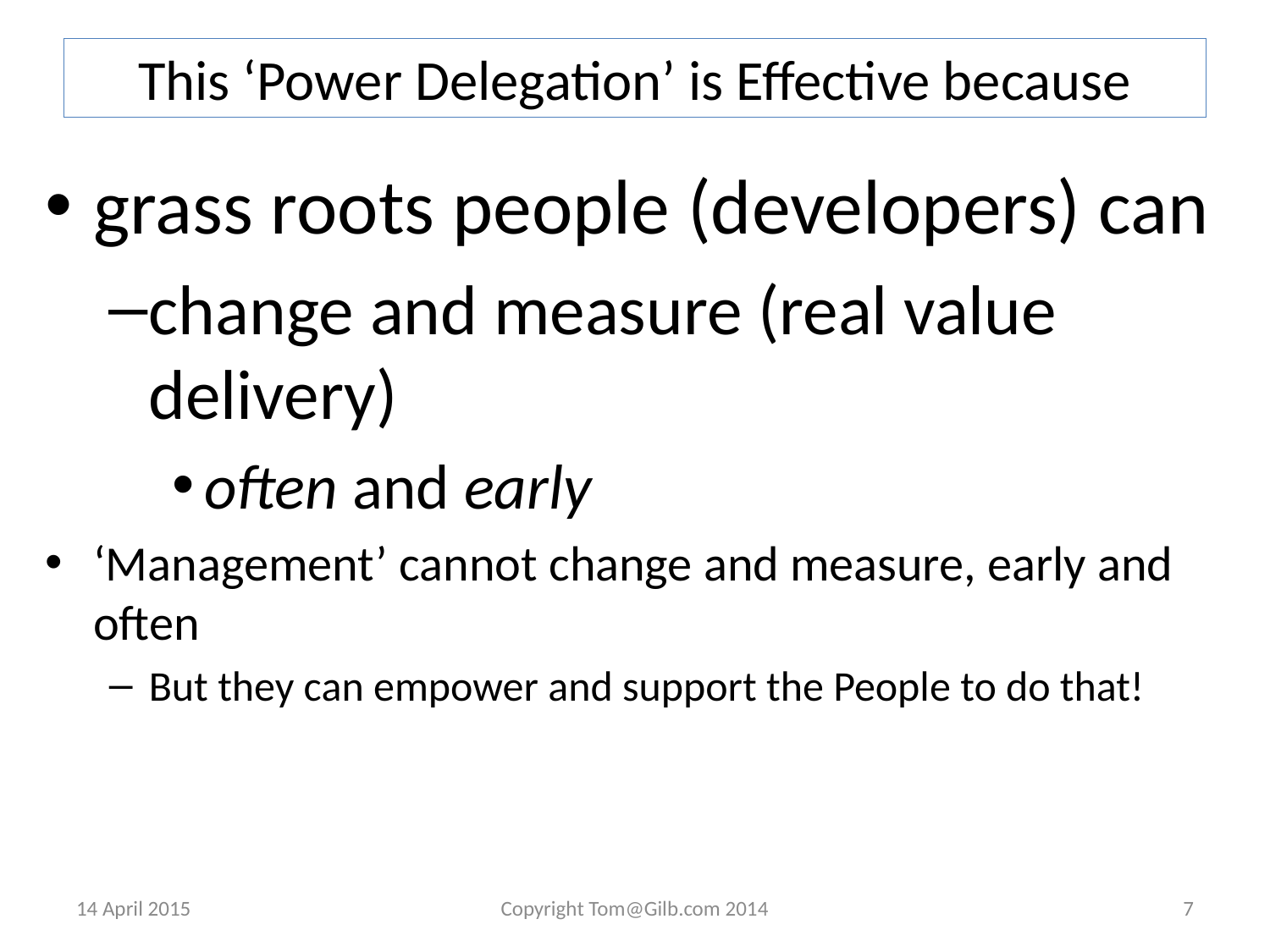

# This ‘Power Delegation’ is Effective because
grass roots people (developers) can
change and measure (real value delivery)
often and early
‘Management’ cannot change and measure, early and often
But they can empower and support the People to do that!
14 April 2015
Copyright Tom@Gilb.com 2014
7